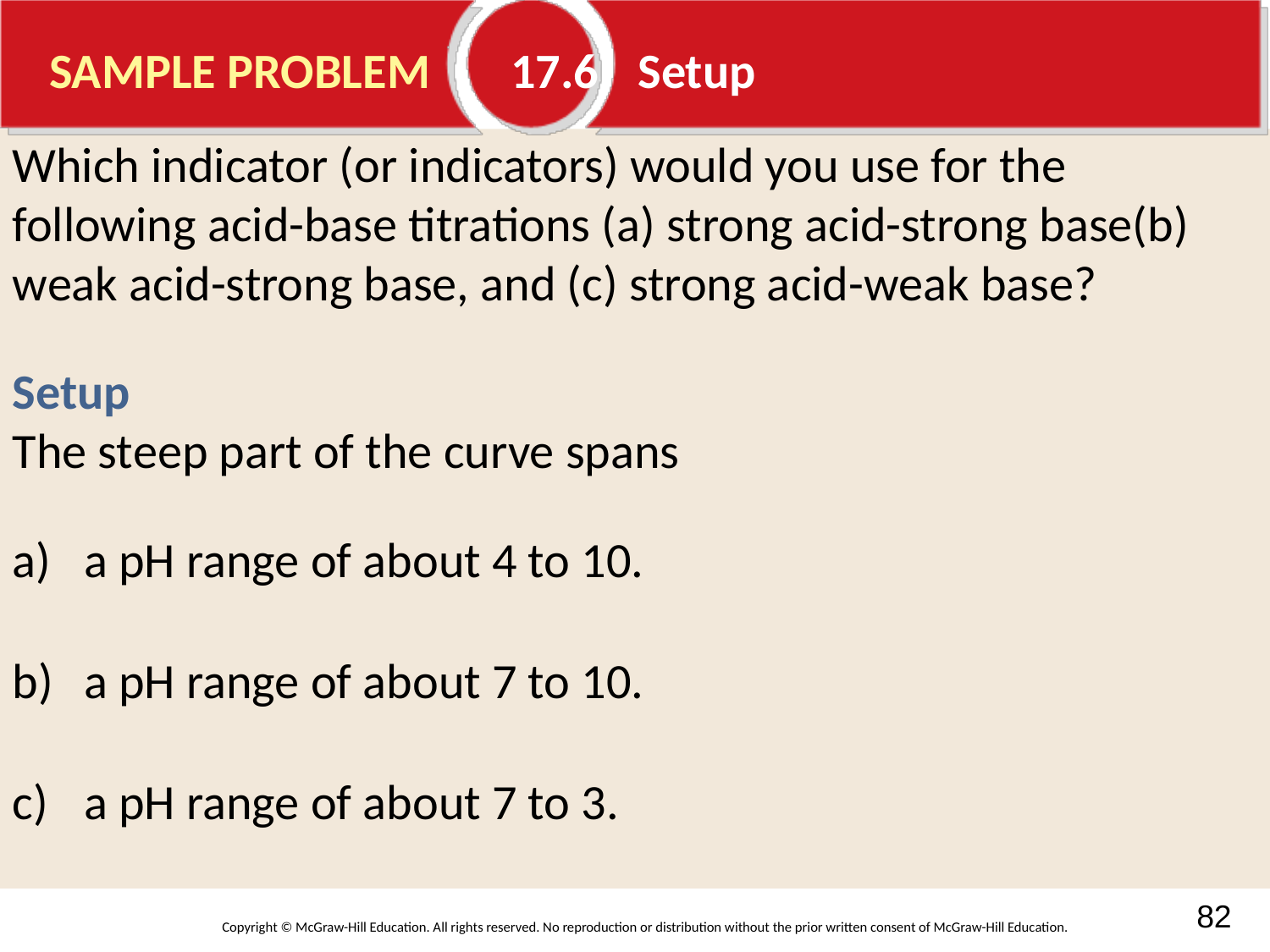

# SAMPLE PROBLEM	17.6	Setup
Which indicator (or indicators) would you use for the following acid-base titrations (a) strong acid-strong base(b) weak acid-strong base, and (c) strong acid-weak base?
Setup
The steep part of the curve spans
a pH range of about 4 to 10.
a pH range of about 7 to 10.
a pH range of about 7 to 3.